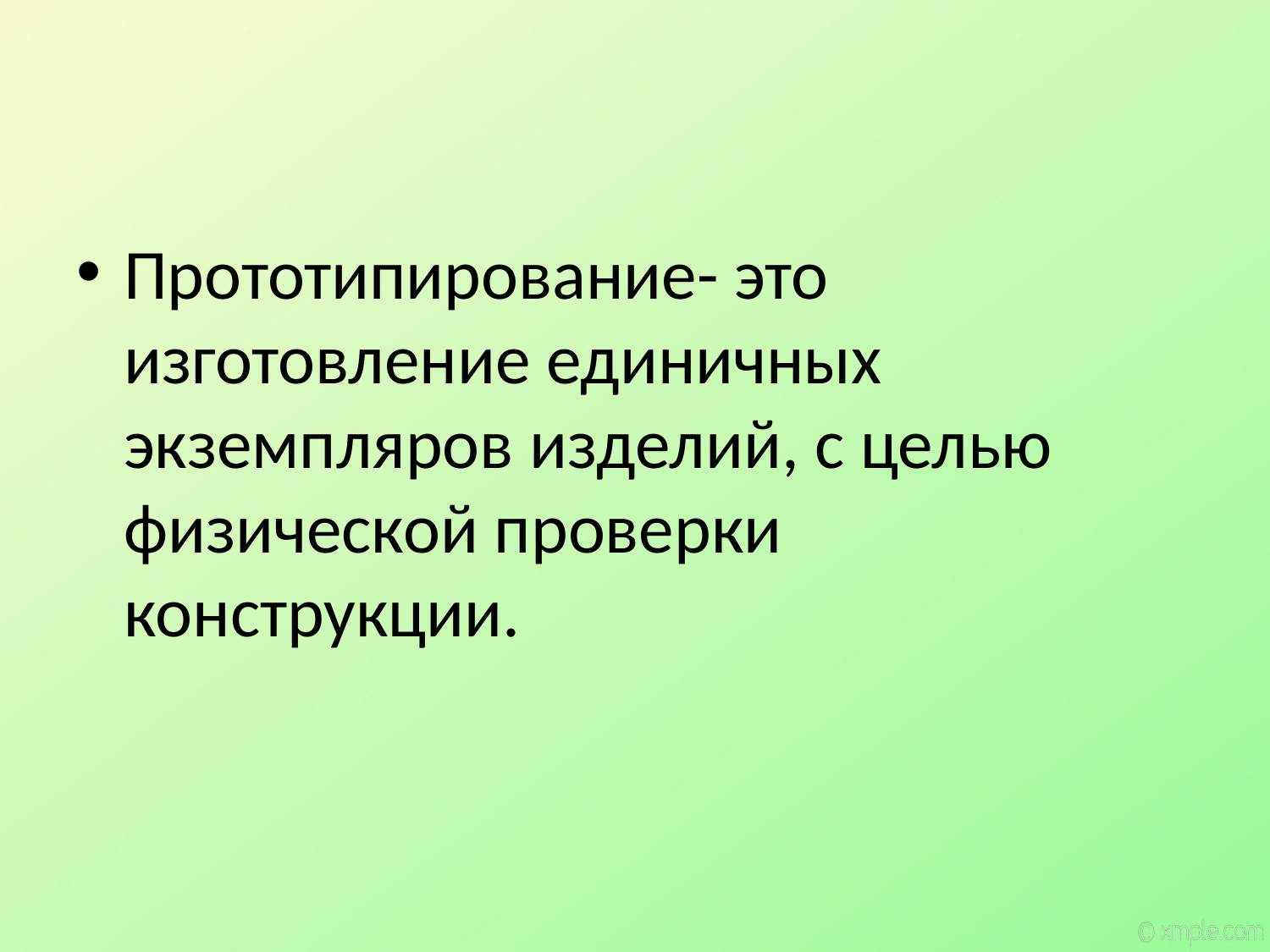

Прототипирование- это изготовление единичных экземпляров изделий, с целью физической проверки конструкции.